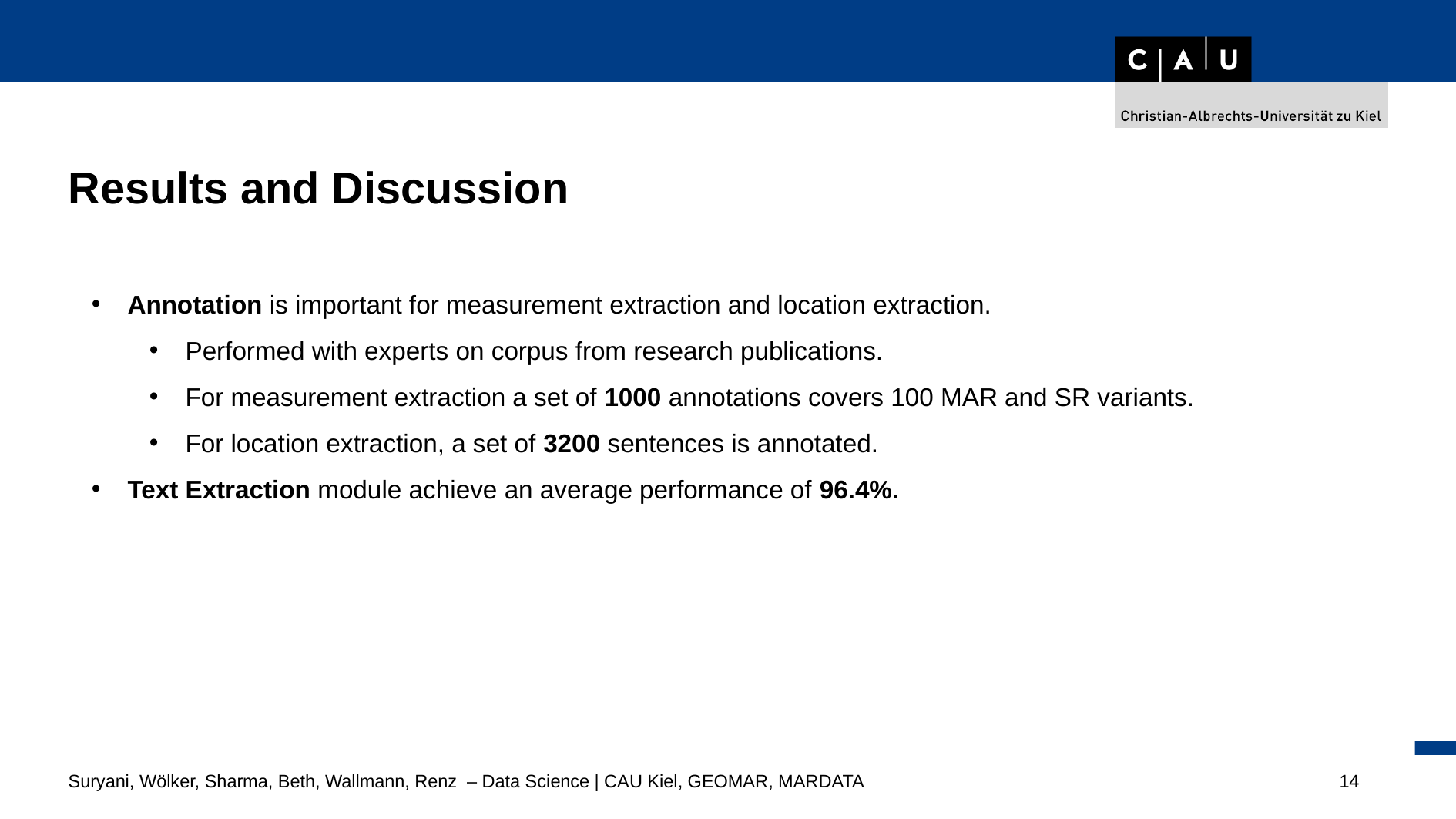

Results and Discussion
Annotation is important for measurement extraction and location extraction.
Performed with experts on corpus from research publications.
For measurement extraction a set of 1000 annotations covers 100 MAR and SR variants.
For location extraction, a set of 3200 sentences is annotated.
Text Extraction module achieve an average performance of 96.4%.
Suryani, Wölker, Sharma, Beth, Wallmann, Renz  – Data Science | CAU Kiel, GEOMAR, MARDATA					14